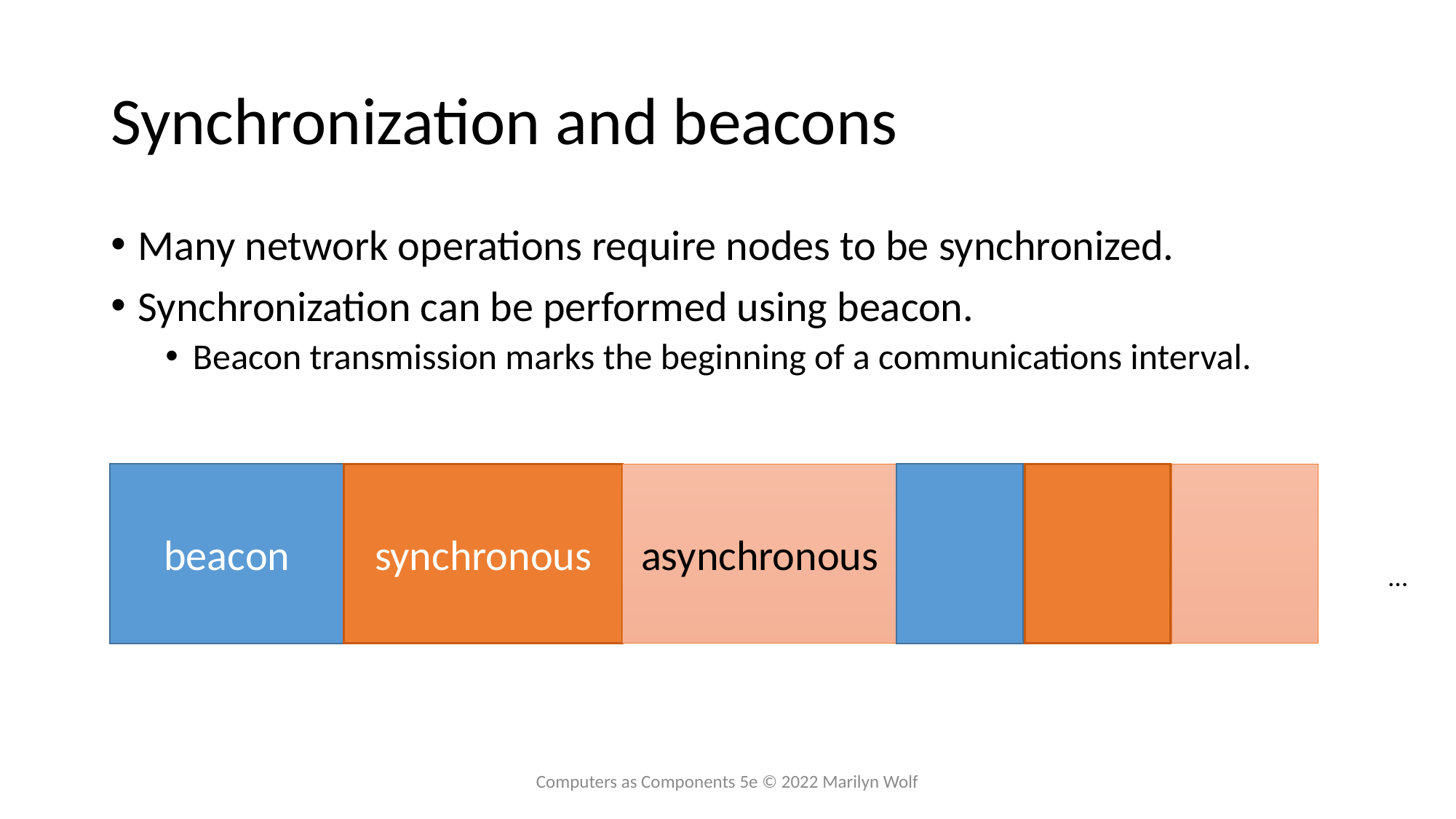

# Synchronization and beacons
Many network operations require nodes to be synchronized.
Synchronization can be performed using beacon.
Beacon transmission marks the beginning of a communications interval.
beacon
synchronous
asynchronous

…
Computers as Components 5e © 2022 Marilyn Wolf